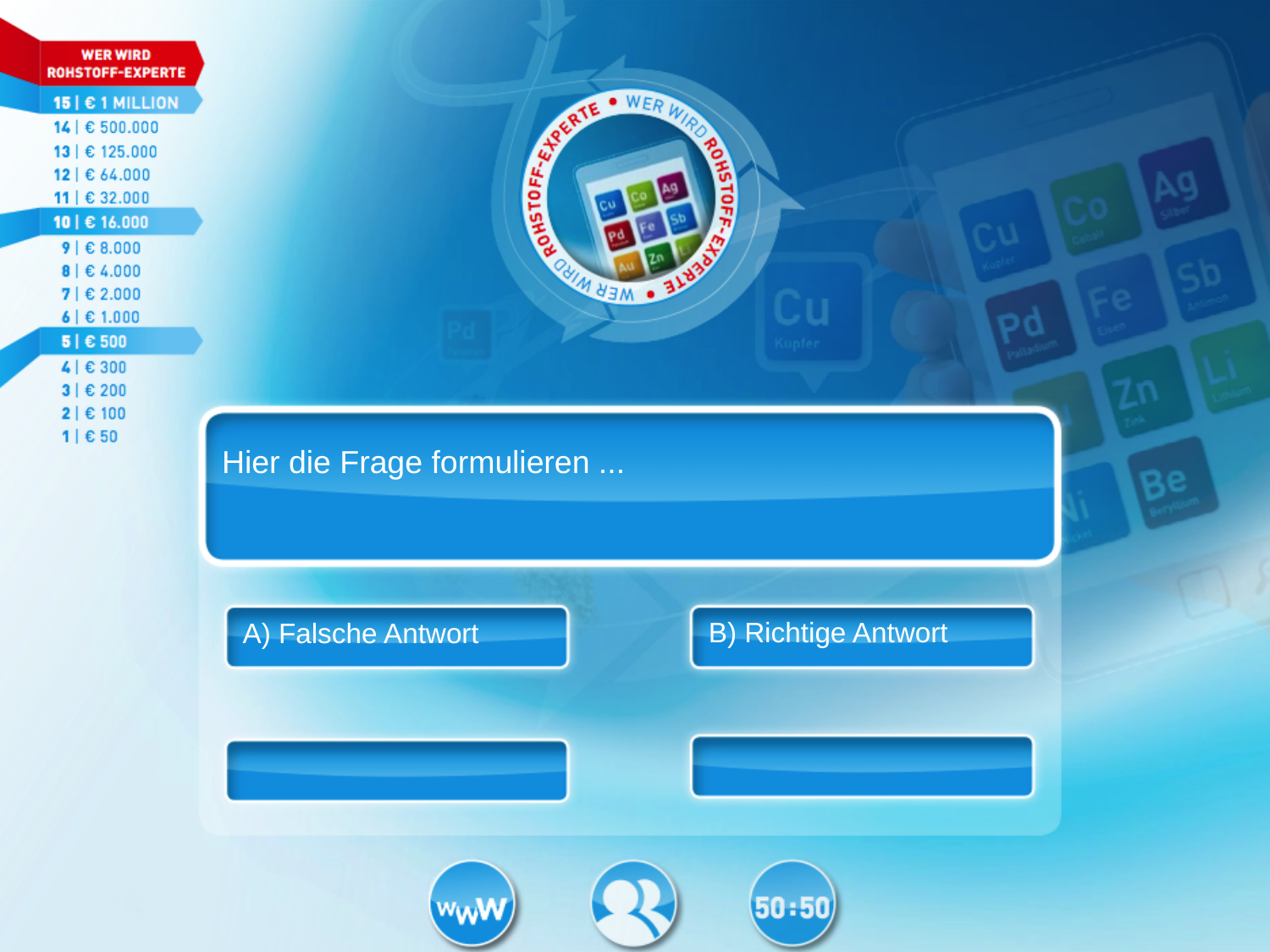

Hier die Frage formulieren ...
B) Richtige Antwort
A) Falsche Antwort